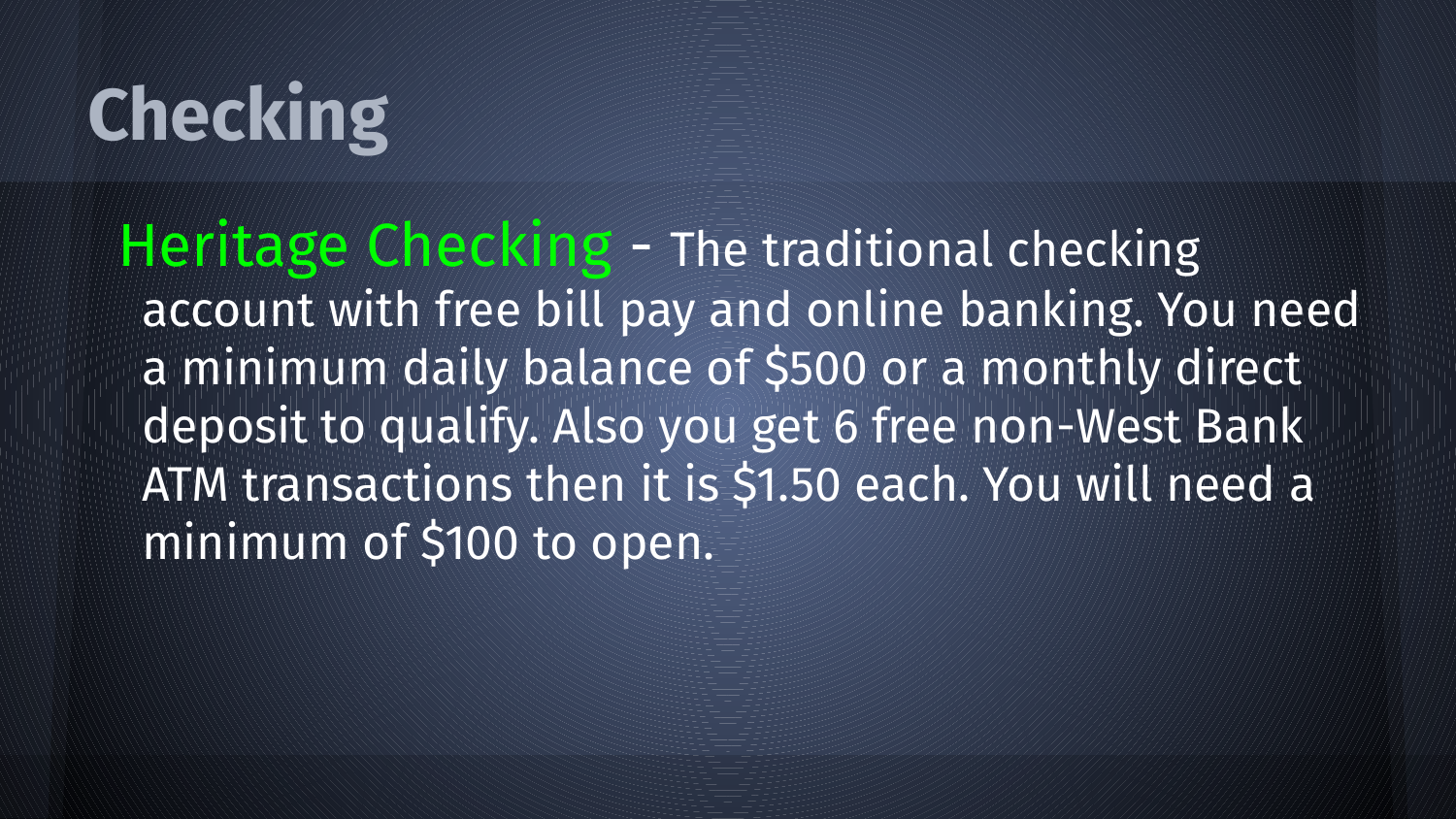

# Checking
Heritage Checking - The traditional checking account with free bill pay and online banking. You need a minimum daily balance of $500 or a monthly direct deposit to qualify. Also you get 6 free non-West Bank ATM transactions then it is $1.50 each. You will need a minimum of $100 to open.